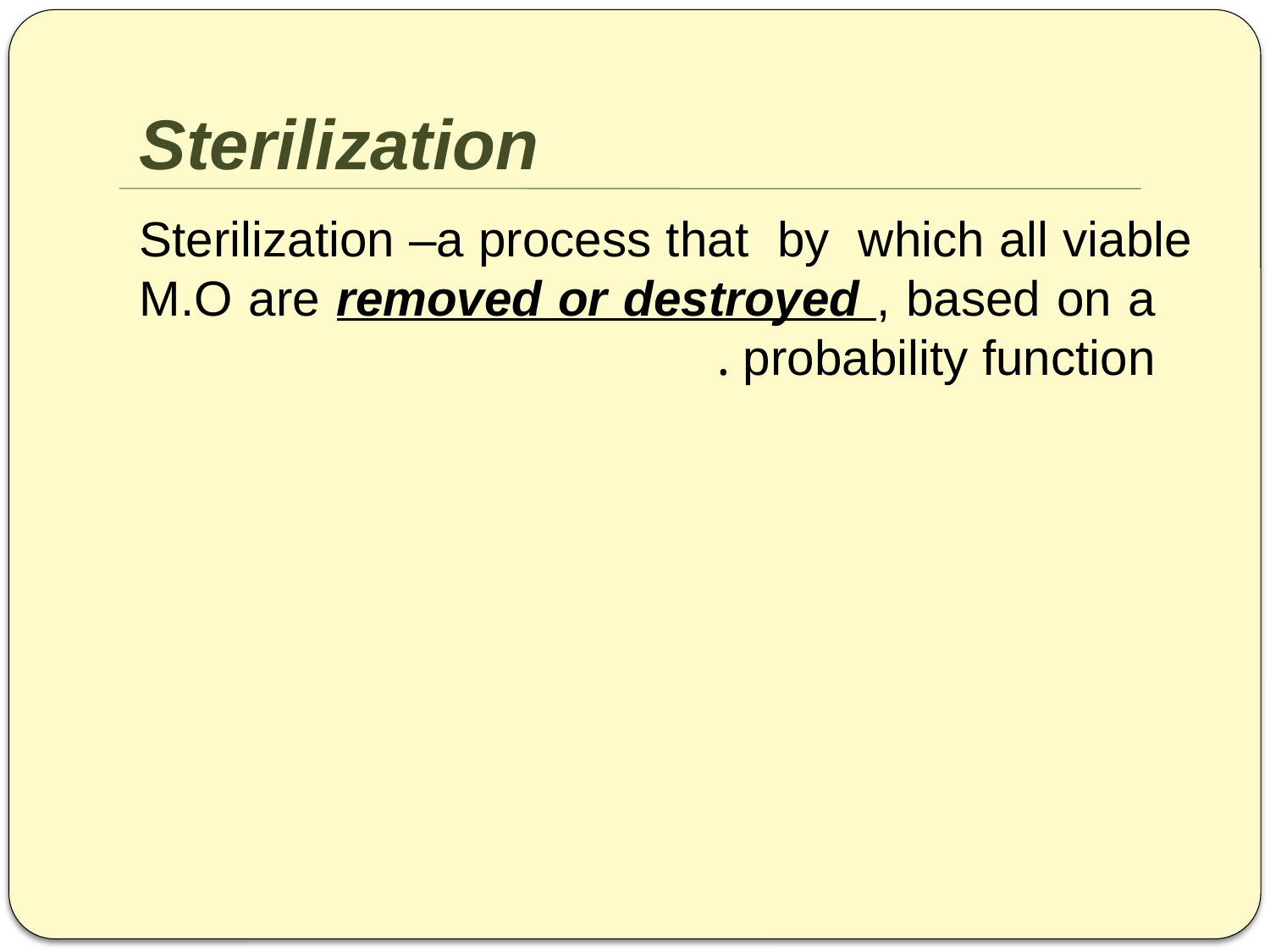

# Sterilization
Sterilization –a process that  by  which all viable M.O are removed or destroyed , based on a probability function .